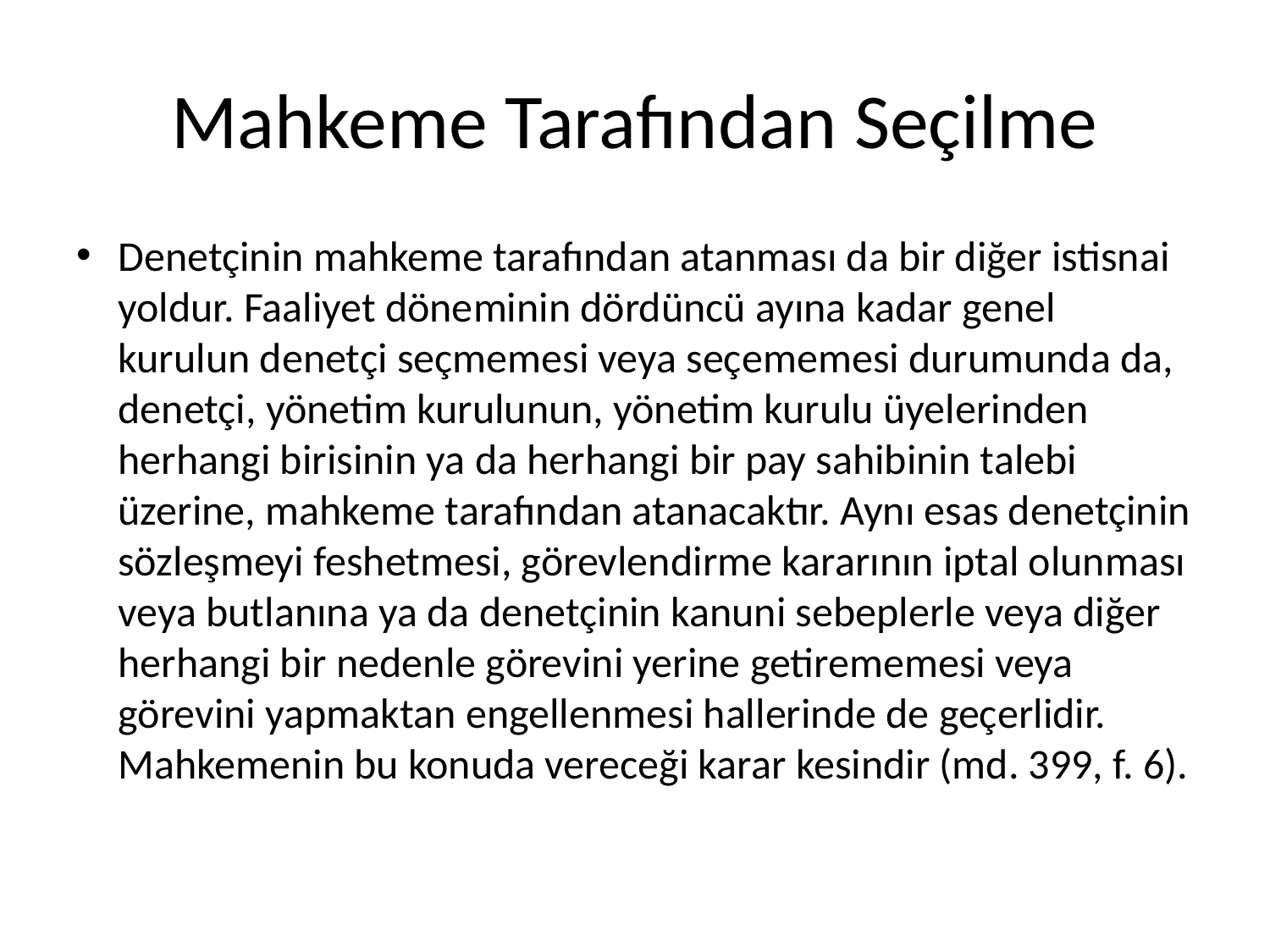

# Mahkeme Tarafından Seçilme
Denetçinin mahkeme tarafından atanması da bir diğer istisnai yoldur. Faaliyet döneminin dördüncü ayına kadar genel kurulun denetçi seçmemesi veya seçememesi durumunda da, denetçi, yönetim kurulunun, yönetim kurulu üyelerinden herhangi birisinin ya da herhangi bir pay sahibinin talebi üzerine, mahkeme tarafından atanacaktır. Aynı esas denetçinin sözleşmeyi feshetmesi, görevlendirme kararının iptal olunması veya butlanına ya da denetçinin kanuni sebeplerle veya diğer herhangi bir nedenle görevini yerine getirememesi veya görevini yapmaktan engellenmesi hallerinde de geçerlidir. Mahkemenin bu konuda vereceği karar kesindir (md. 399, f. 6).